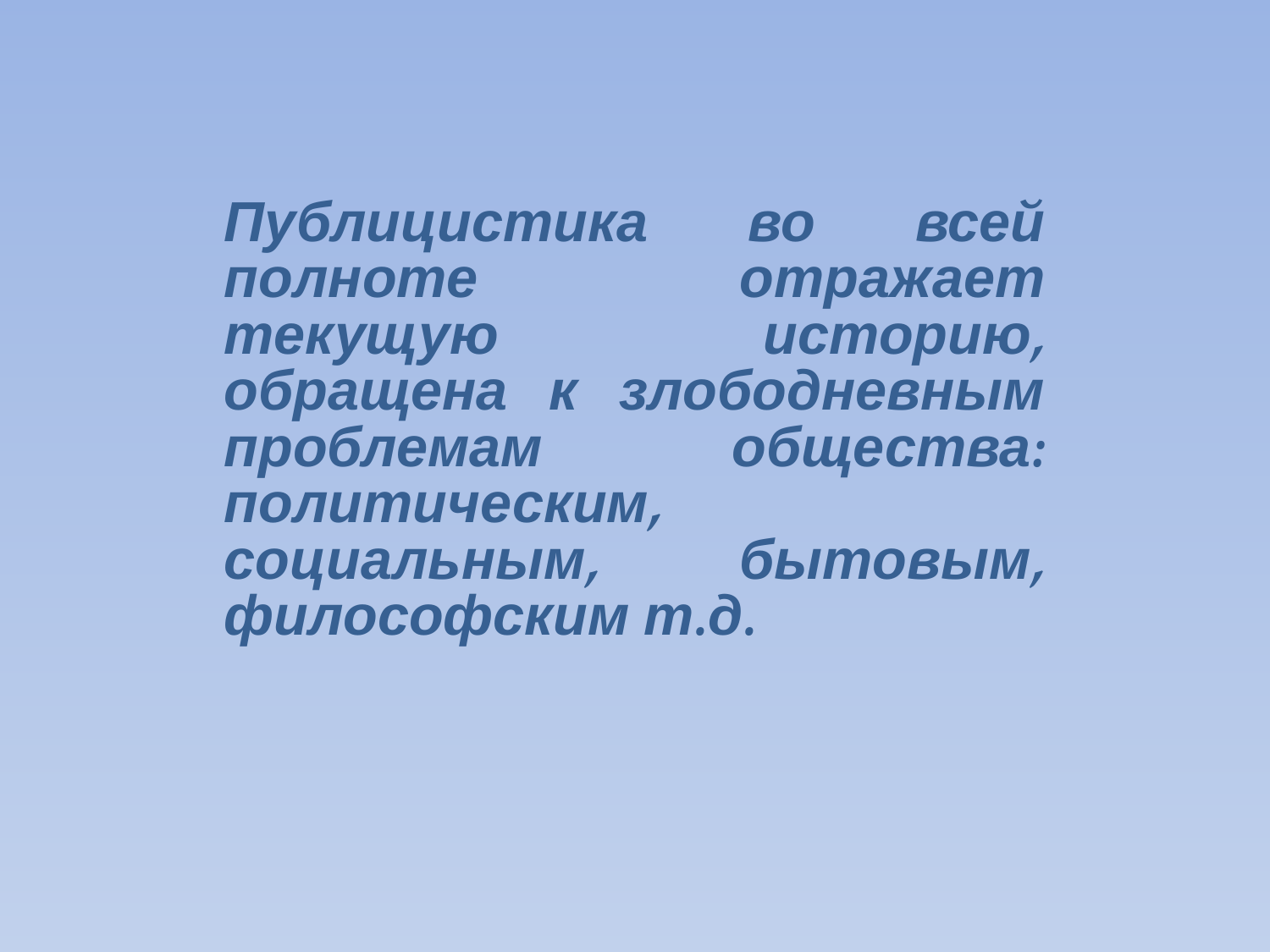

| Публицистика во всей полноте отражает текущую историю, обращена к злободневным проблемам общества: политическим, социальным, бытовым, философским т.д. |
| --- |